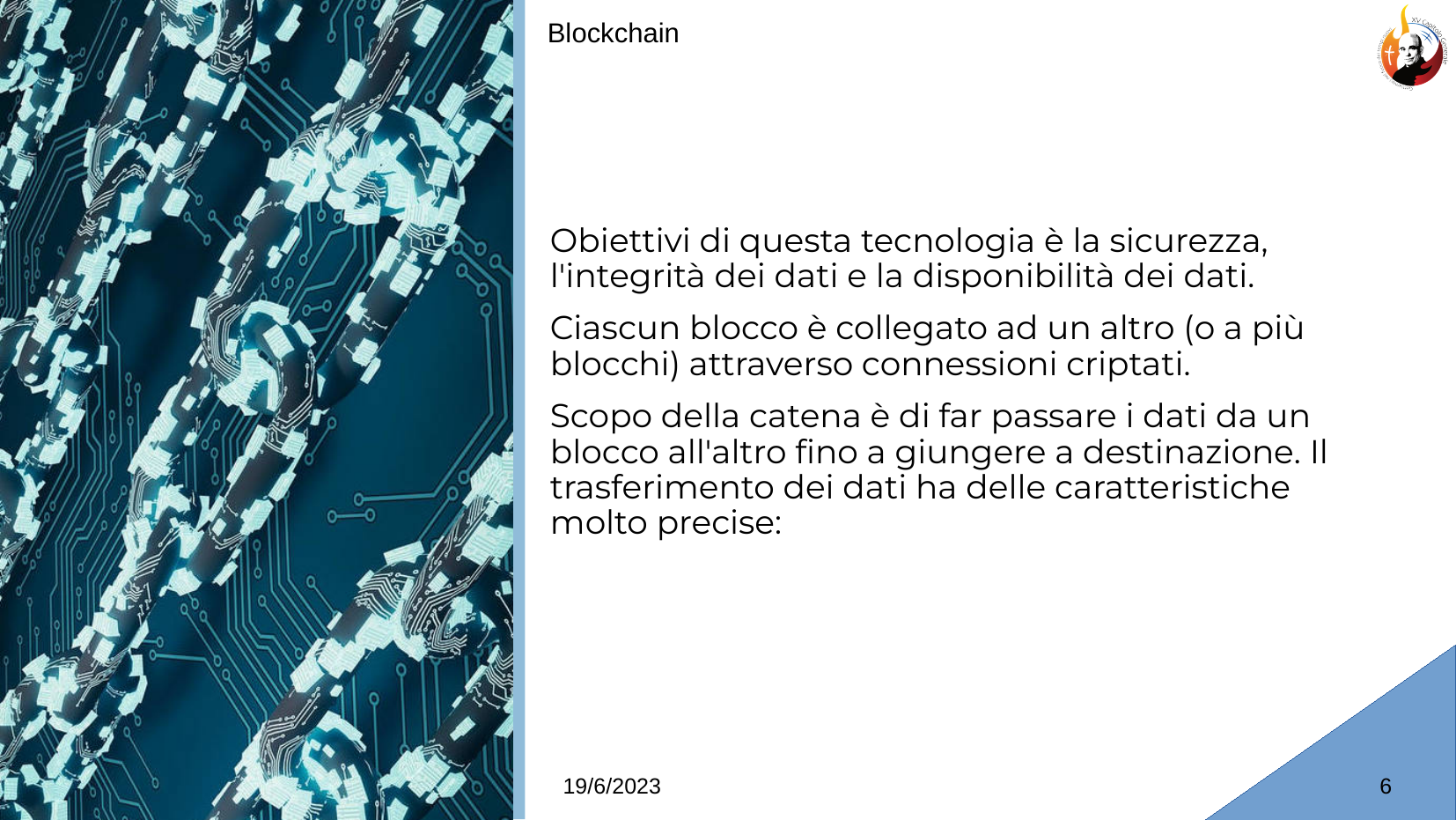

Blockchain
# Obiettivi di questa tecnologia è la sicurezza, l'integrità dei dati e la disponibilità dei dati.
Ciascun blocco è collegato ad un altro (o a più blocchi) attraverso connessioni criptati.
Scopo della catena è di far passare i dati da un blocco all'altro fino a giungere a destinazione. Il trasferimento dei dati ha delle caratteristiche molto precise: